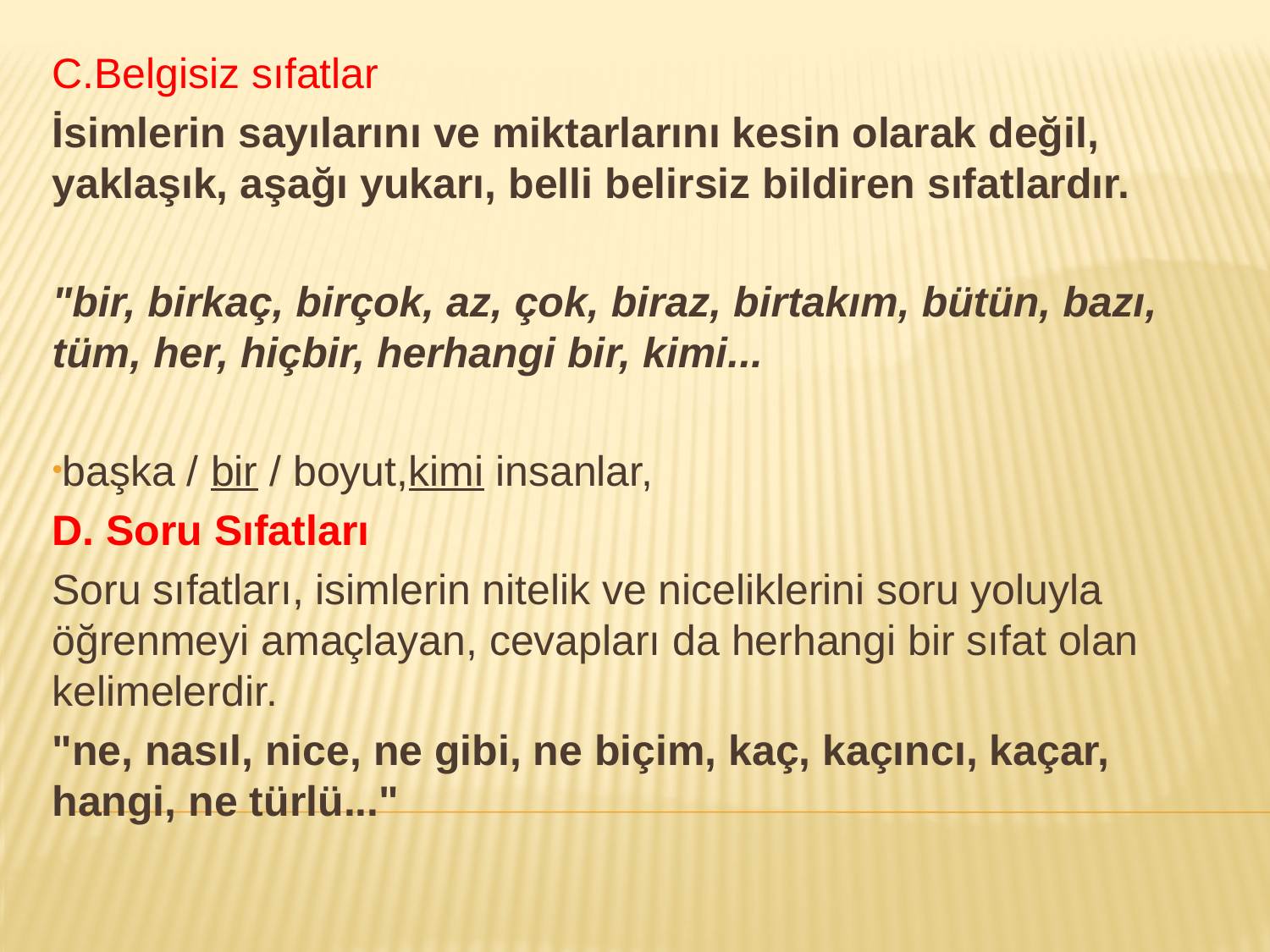

C.Belgisiz sıfatlar
İsimlerin sayılarını ve miktarlarını kesin olarak değil, yaklaşık, aşağı yukarı, belli belirsiz bildiren sıfatlardır.

"bir, birkaç, birçok, az, çok, biraz, birtakım, bütün, bazı, tüm, her, hiçbir, herhangi bir, kimi...

başka / bir / boyut,kimi insanlar,
D. Soru Sıfatları
Soru sıfatları, isimlerin nitelik ve niceliklerini soru yoluyla öğrenmeyi amaçlayan, cevapları da herhangi bir sıfat olan kelimelerdir.
"ne, nasıl, nice, ne gibi, ne biçim, kaç, kaçıncı, kaçar, hangi, ne türlü..."